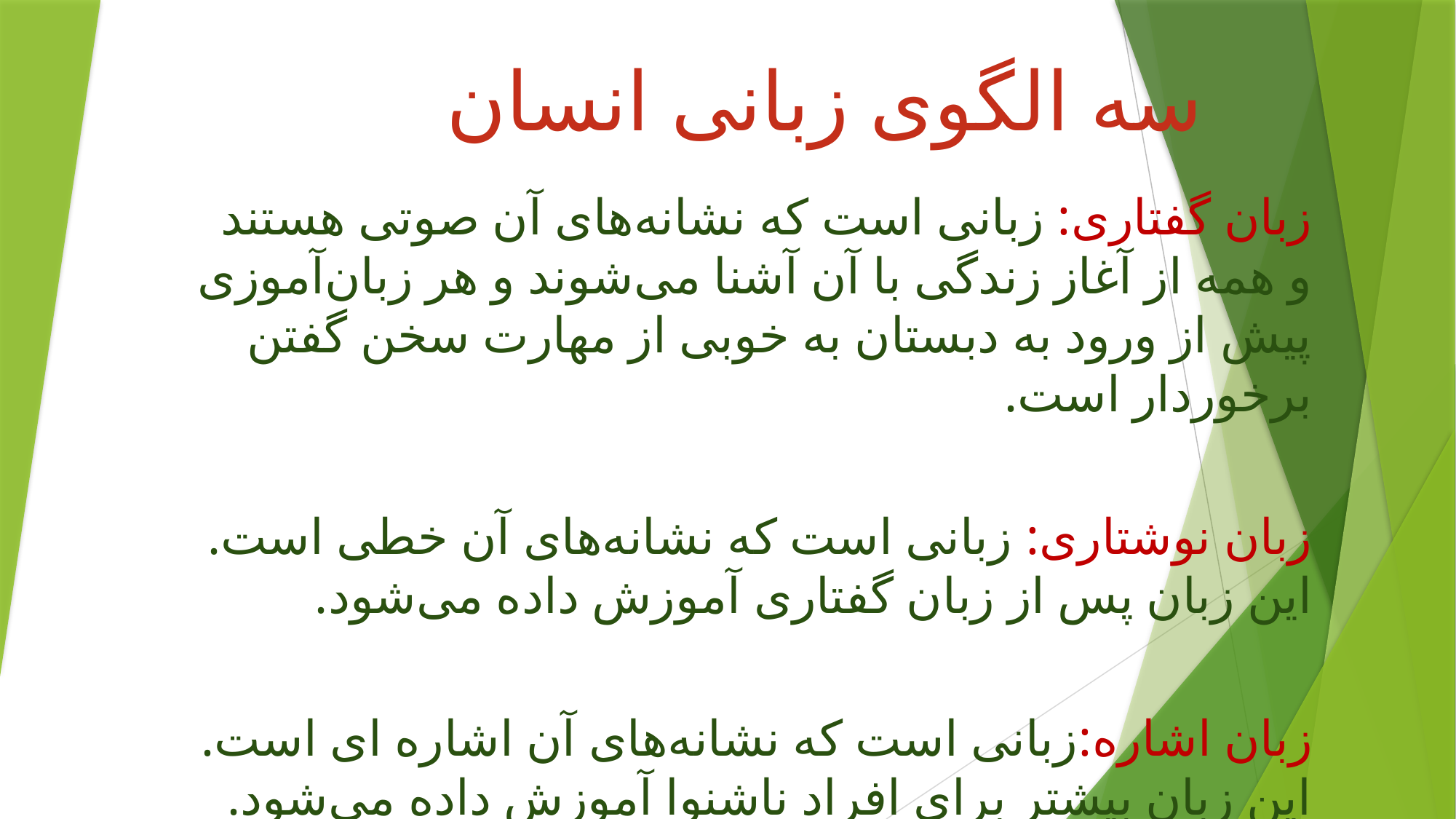

# سه الگوی زبانی انسان
زبان گفتاری: زبانی است که نشانه‌های آن صوتی هستند و همه از آغاز زندگی با آن آشنا می‌شوند و هر زبان‌آموزی پیش از ورود به دبستان به خوبی از مهارت سخن گفتن برخوردار است.

زبان نوشتاری: زبانی است که نشانه‌های آن خطی است. این زبان پس از زبان گفتاری آموزش داده می‌شود.

زبان اشاره:زبانی است که نشانه‌های آن اشاره ای است. این زبان بیشتر برای افراد ناشنوا آموزش داده می‌شود.